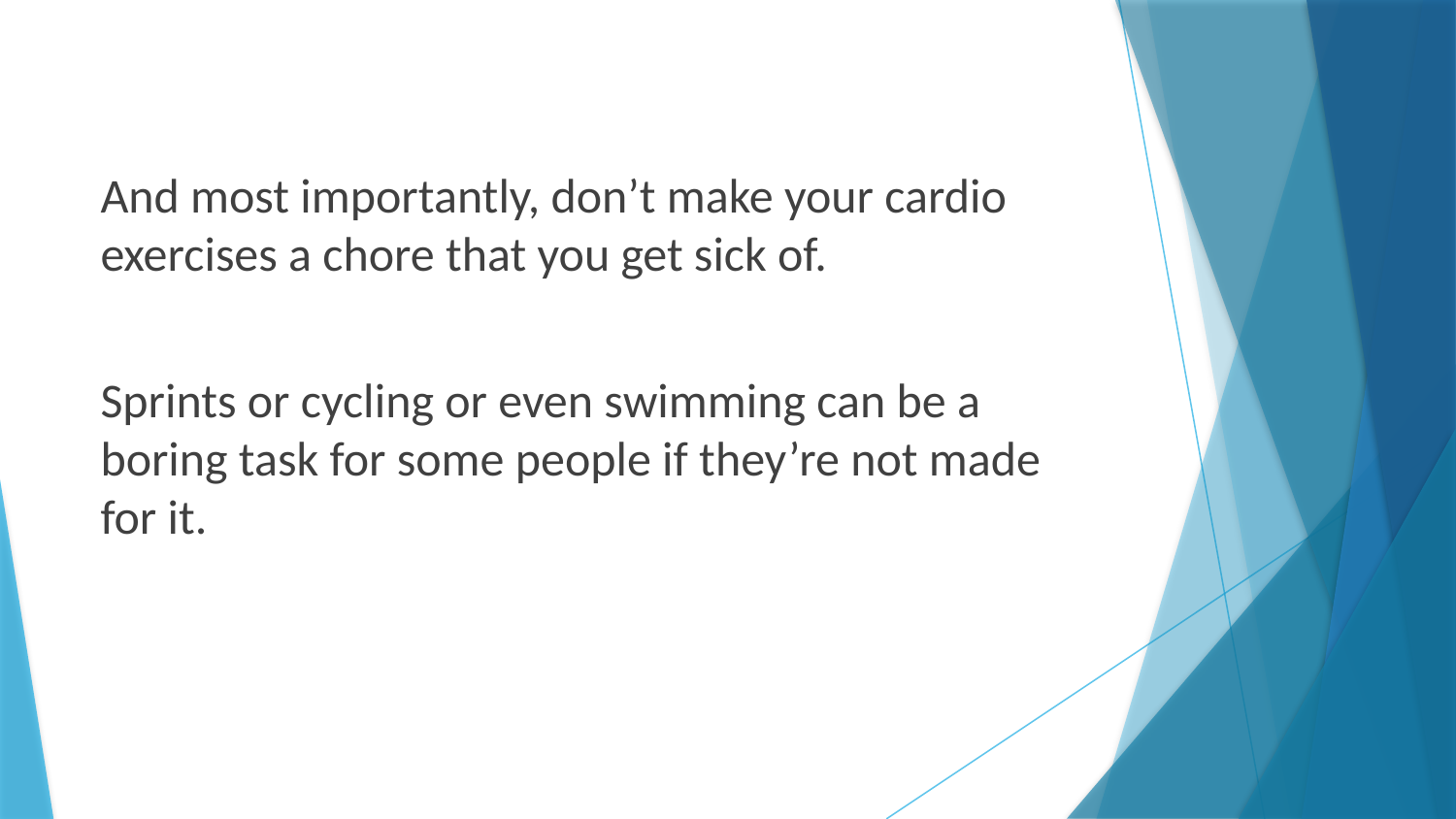

And most importantly, don’t make your cardio exercises a chore that you get sick of.

Sprints or cycling or even swimming can be a boring task for some people if they’re not made for it.